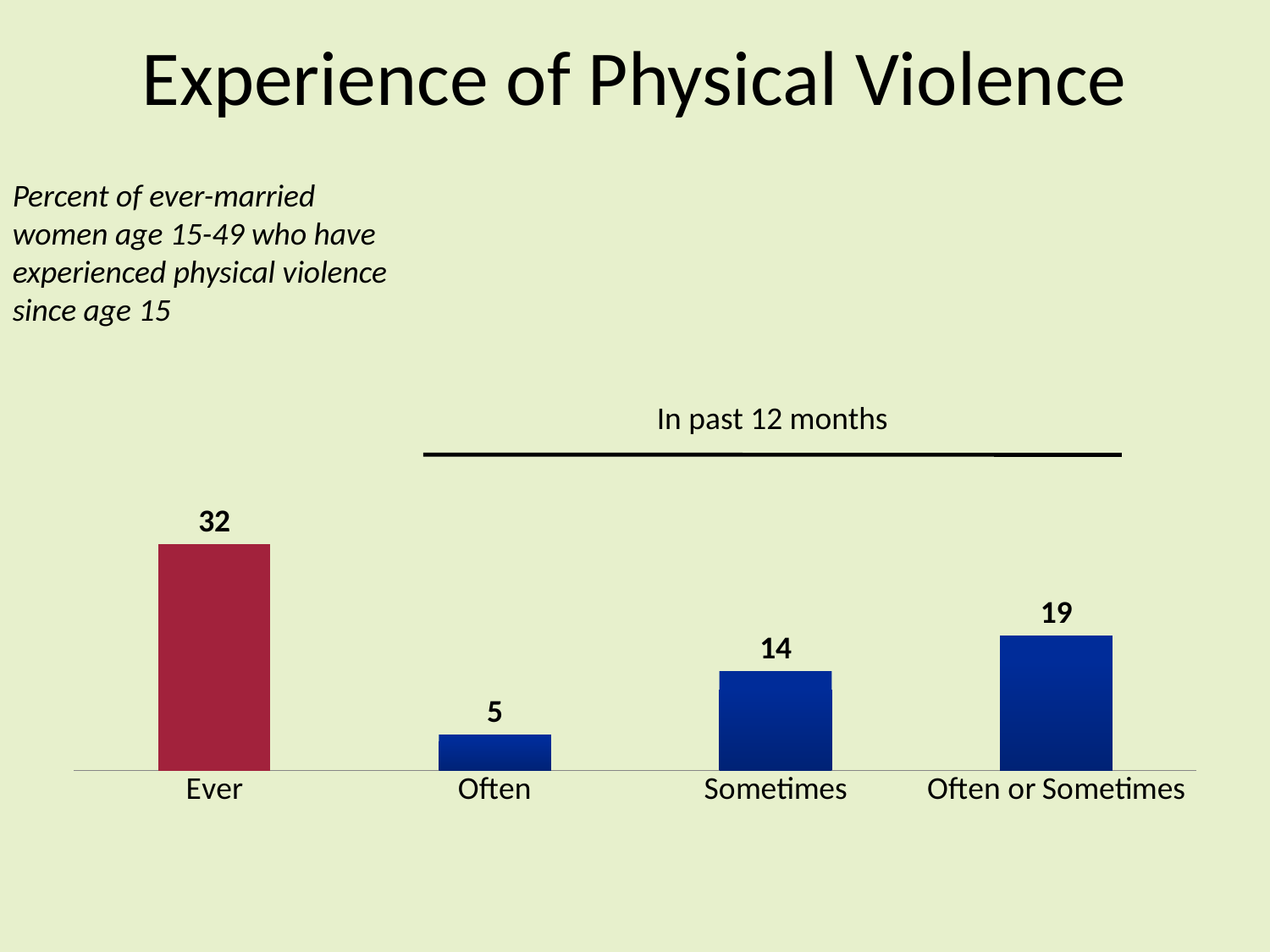

# Experience of Physical Violence
Percent of ever-married women age 15-49 who have experienced physical violence since age 15

### Chart

| Category | Series 1 |
|---|---|
| Ever | 32.0 |
| Often | 5.0 |
| Sometimes | 14.0 |
| Often or Sometimes | 19.0 |
In past 12 months